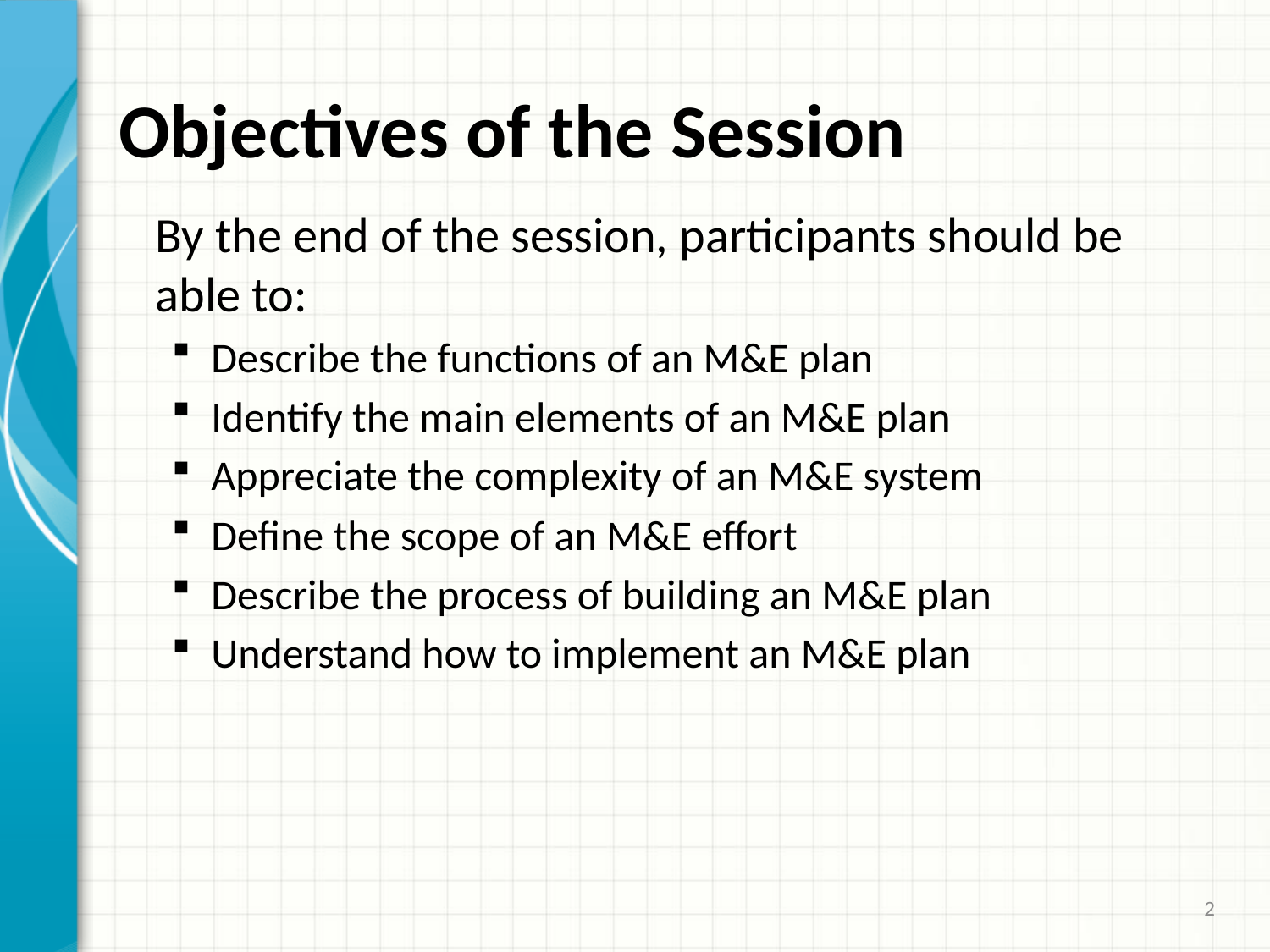

# Objectives of the Session
	By the end of the session, participants should be able to:
Describe the functions of an M&E plan
Identify the main elements of an M&E plan
Appreciate the complexity of an M&E system
Define the scope of an M&E effort
Describe the process of building an M&E plan
Understand how to implement an M&E plan

2